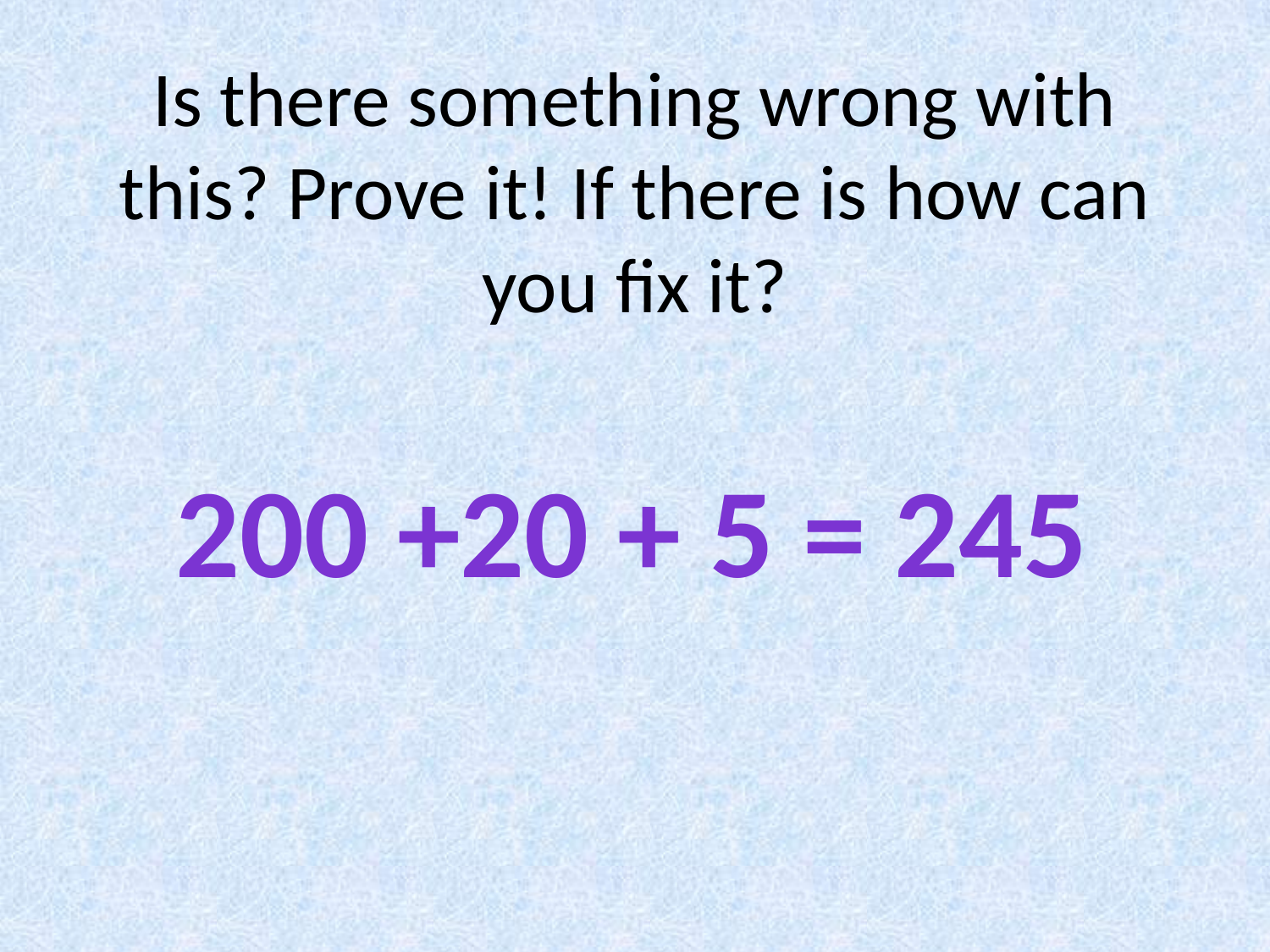

# Is there something wrong with this? Prove it! If there is how can you fix it?
200 +20 + 5 = 245